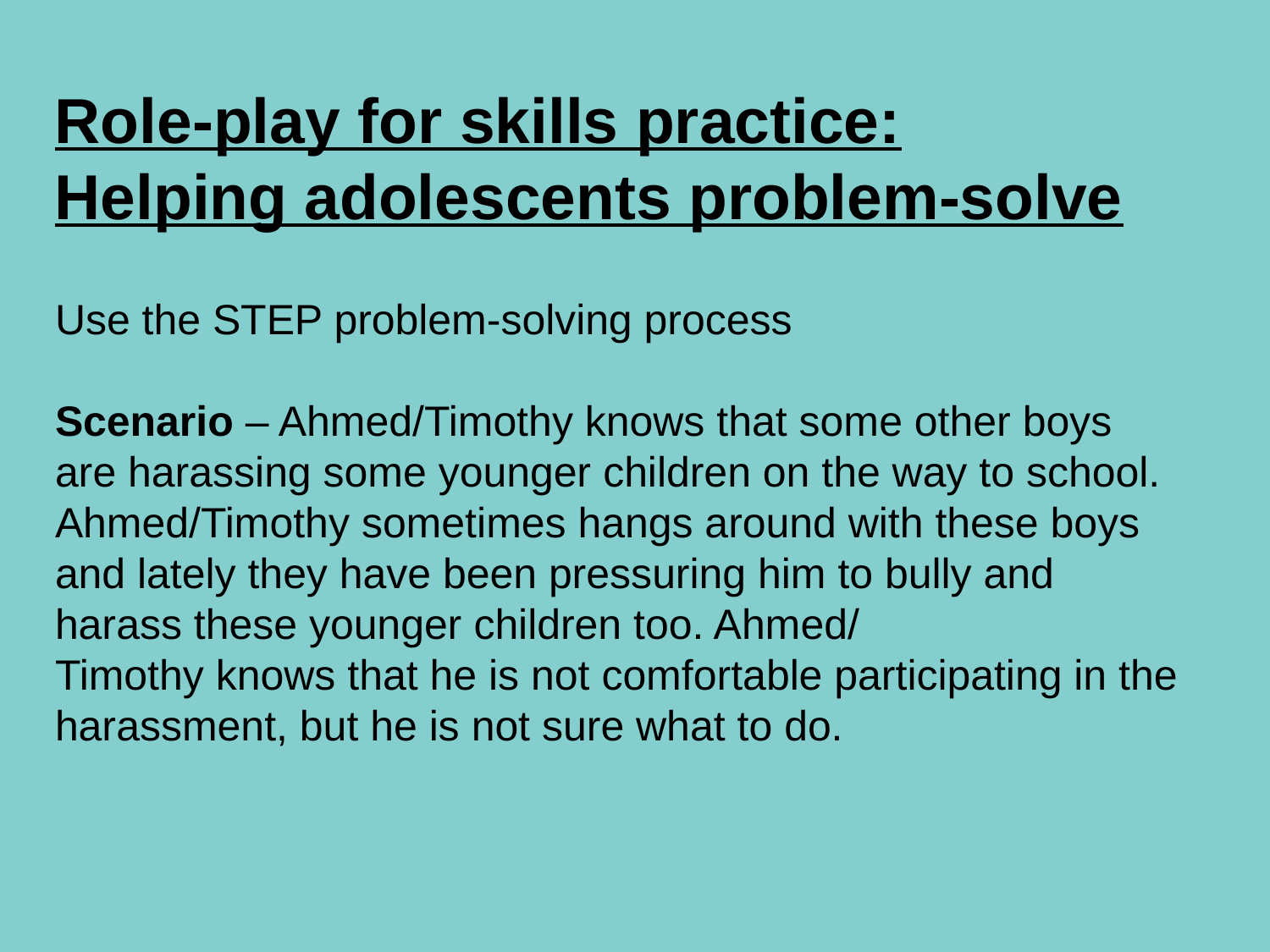

Role-play for skills practice: Helping adolescents problem-solve
# Use the STEP problem-solving process Scenario – Ahmed/Timothy knows that some other boys are harassing some younger children on the way to school. Ahmed/Timothy sometimes hangs around with these boys and lately they have been pressuring him to bully and harass these younger children too. Ahmed/ Timothy knows that he is not comfortable participating in the harassment, but he is not sure what to do.